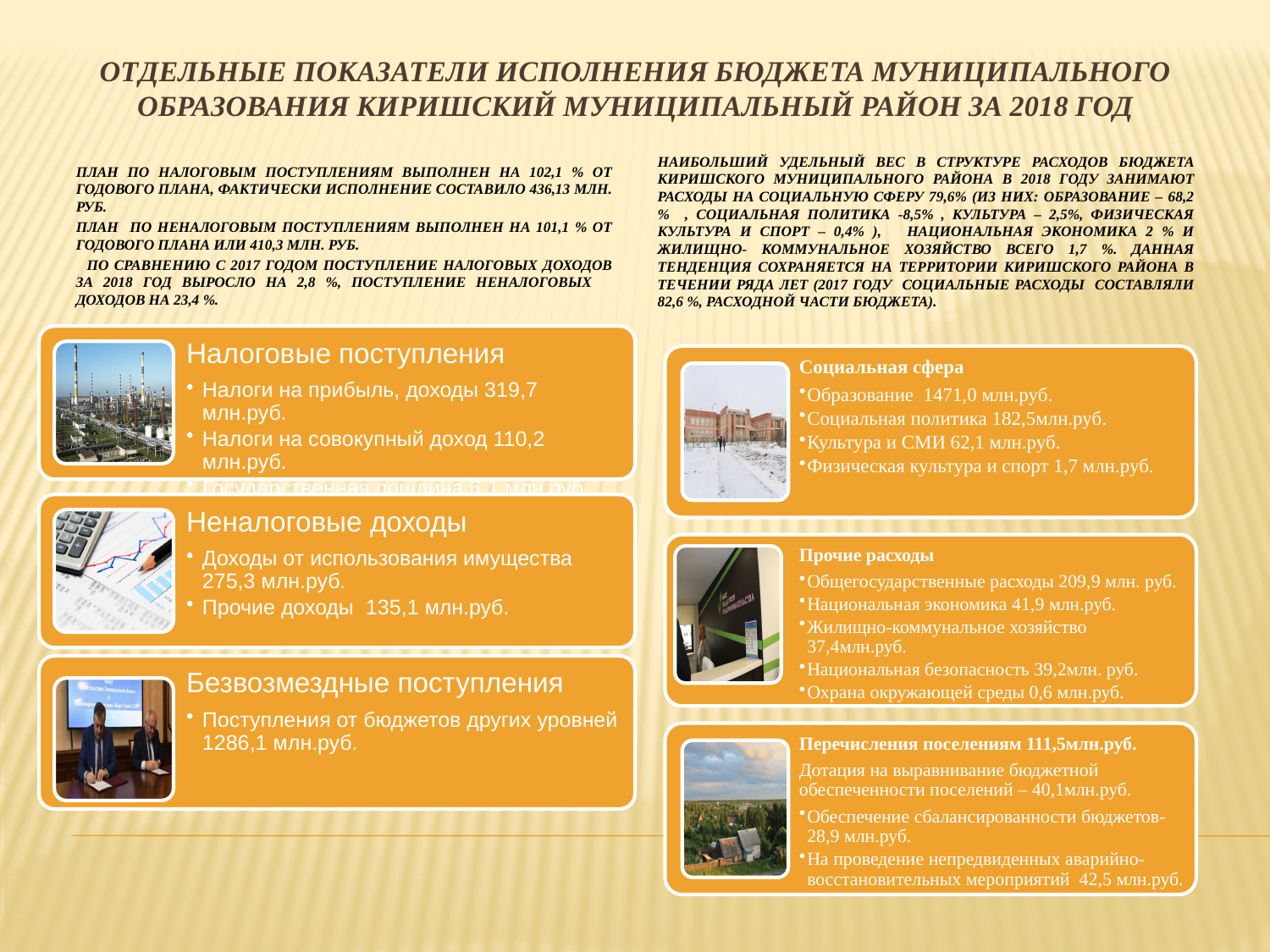

# Отдельные показатели исполнения бюджета муниципального образования Киришский муниципальный район за 2018 год
Наибольший удельный вес в структуре расходов бюджета Киришского муниципального района в 2018 году занимают расходы на социальную сферу 79,6% (из них: образование – 68,2 %  , социальная политика -8,5% , культура – 2,5%, физическая культура и спорт – 0,4% ),   национальная экономика 2 % и жилищно- коммунальное хозяйство всего 1,7 %. Данная тенденция сохраняется на территории Киришского района в течении ряда лет (2017 году  социальные расходы  составляли 82,6 %, расходной части бюджета).

План по налоговым поступлениям выполнен на 102,1 % от годового плана, фактически исполнение составило 436,13 млн. руб.
План  по неналоговым поступлениям выполнен на 101,1 % от годового плана или 410,3 млн. руб.
  По сравнению с 2017 годом поступление налоговых доходов за 2018 год выросло на 2,8 %, поступление неналоговых   доходов на 23,4 %.

Налоговые поступления
Налоги на прибыль, доходы 319,7 млн.руб.
Налоги на совокупный доход 110,2 млн.руб.
Государственная пошлина 6,1 млн.руб.
Неналоговые доходы
Доходы от использования имущества 275,3 млн.руб.
Прочие доходы  135,1 млн.руб.
Безвозмездные поступления
Поступления от бюджетов других уровней 1286,1 млн.руб.
Социальная сфера
Образование  1471,0 млн.руб.
Социальная политика 182,5млн.руб.
Культура и СМИ 62,1 млн.руб.
Физическая культура и спорт 1,7 млн.руб.
Прочие расходы
Общегосударственные расходы 209,9 млн. руб.
Национальная экономика 41,9 млн.руб.
Жилищно-коммунальное хозяйство 37,4млн.руб.
Национальная безопасность 39,2млн. руб.
Охрана окружающей среды 0,6 млн.руб.
Перечисления поселениям 111,5млн.руб.
Дотация на выравнивание бюджетной обеспеченности поселений – 40,1млн.руб.
Обеспечение сбалансированности бюджетов- 28,9 млн.руб.
На проведение непредвиденных аварийно-восстановительных мероприятий  42,5 млн.руб.